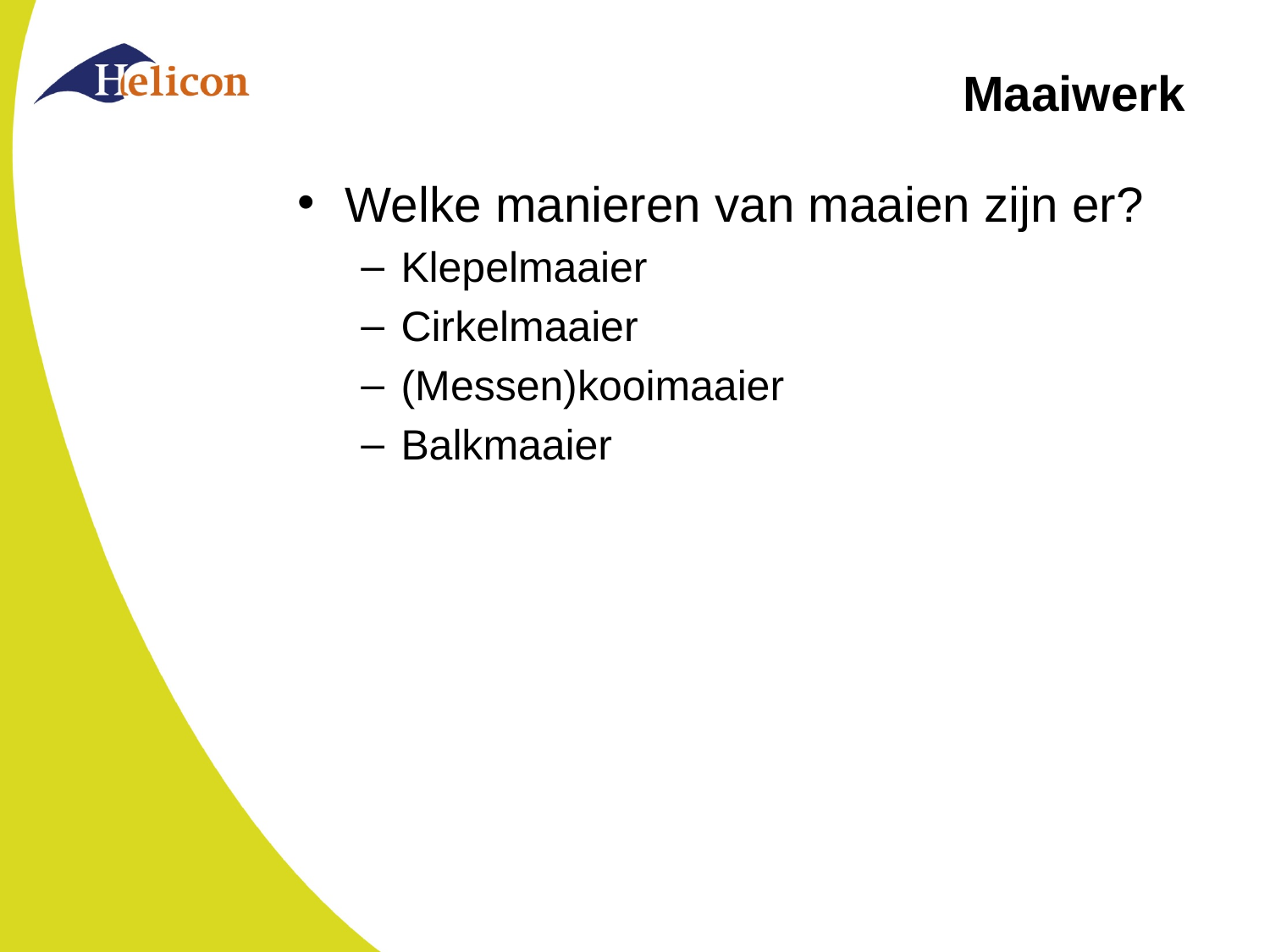

# Maaiwerk
Welke manieren van maaien zijn er?
Klepelmaaier
Cirkelmaaier
(Messen)kooimaaier
Balkmaaier